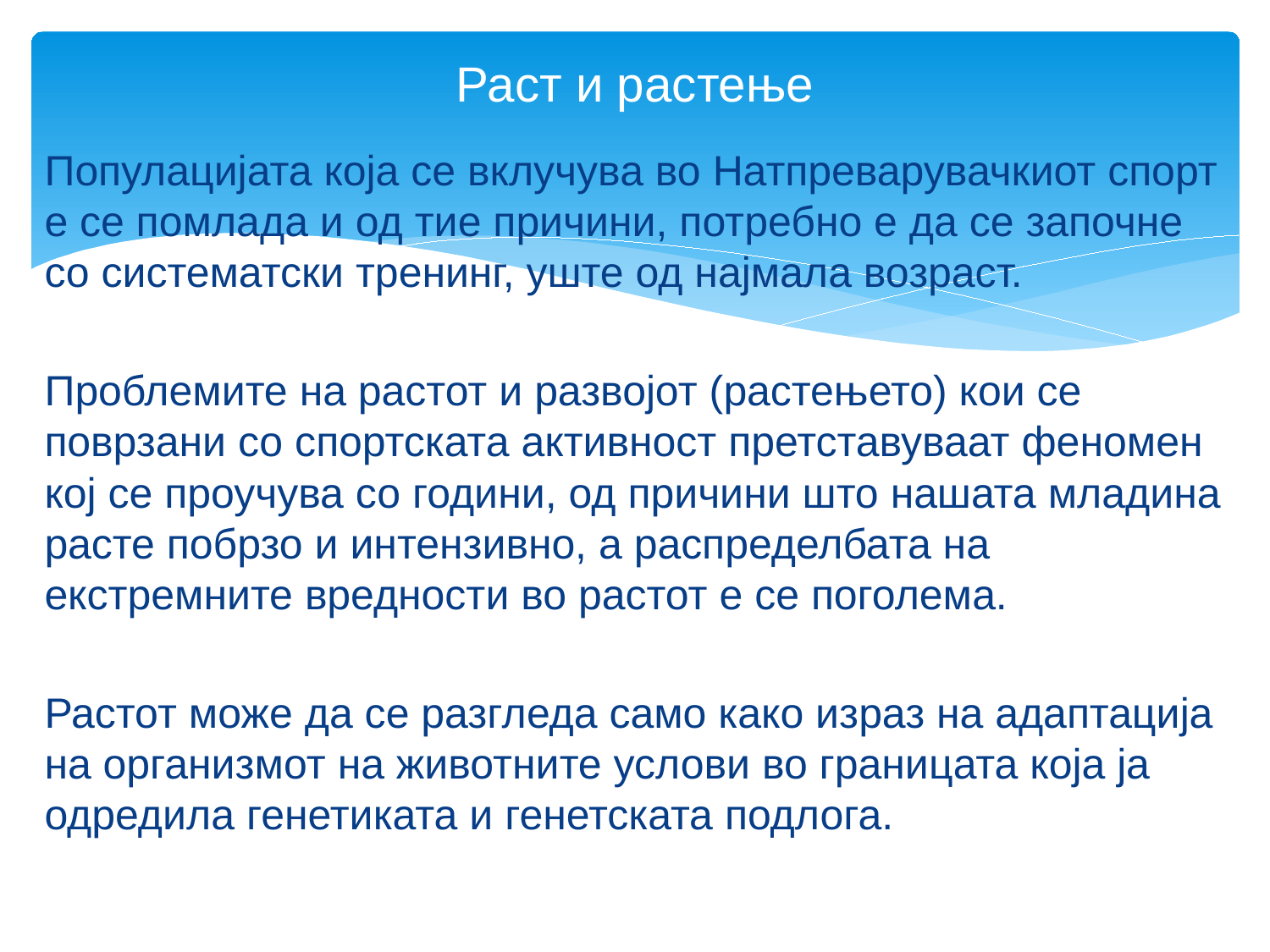

# Раст и растење
Популацијата која се вклучува во Натпреварувачкиот спорт е се помлада и од тие причини, потребно е да се започне со систематски тренинг, уште од најмала возраст.

Проблемите на растот и развојот (растењето) кои се поврзани со спортската активност претставуваат феномен кој се проучува со години, од причини што нашата младина расте побрзо и интензивно, а распределбата на екстремните вредности во растот е се поголема.

Растот може да се разгледа само како израз на адаптација на организмот на животните услови во границата која ја одредила генетиката и генетската подлога.